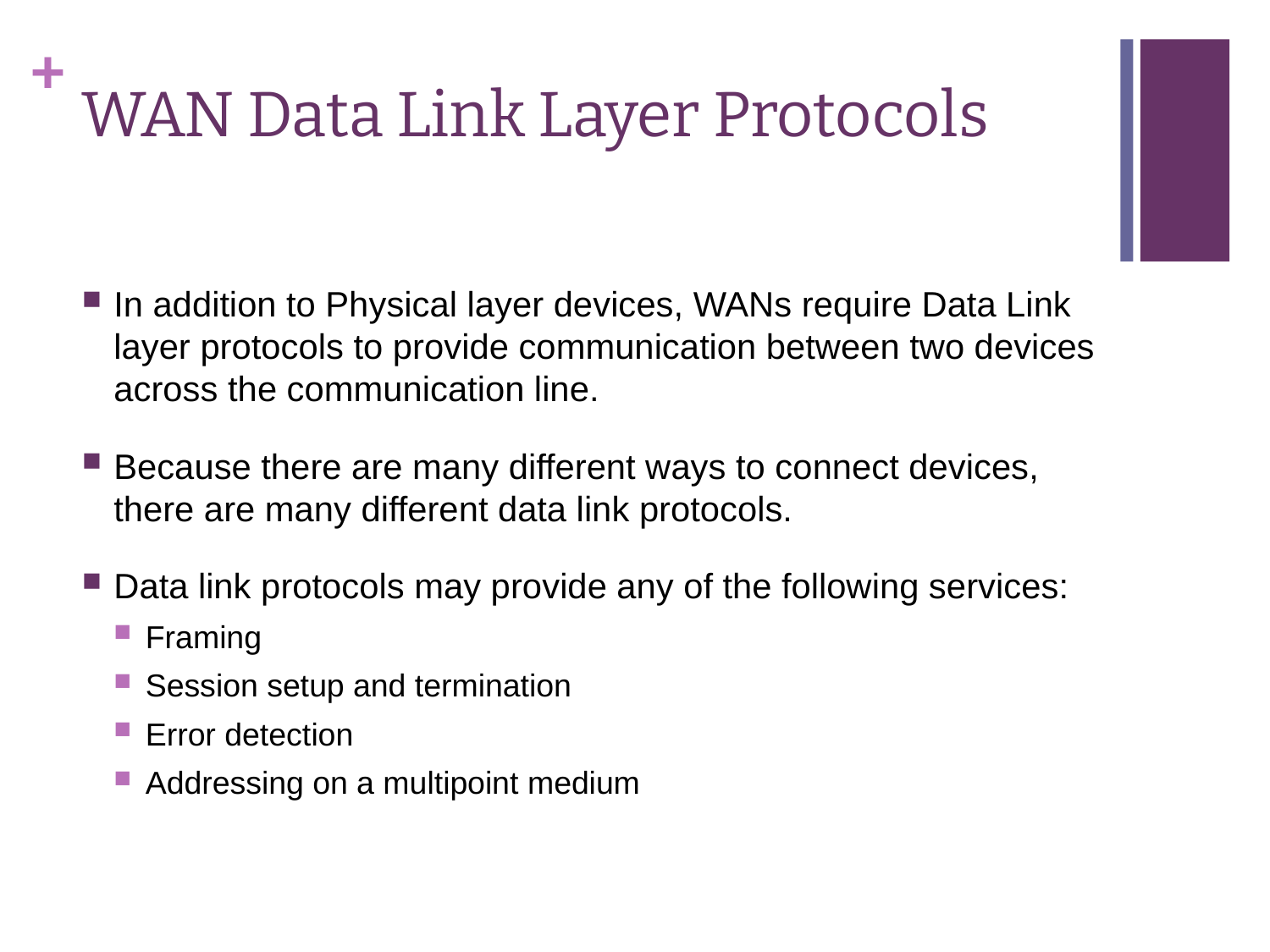

# WAN Data Link Layer Protocols
In addition to Physical layer devices, WANs require Data Link layer protocols to provide communication between two devices across the communication line.
Because there are many different ways to connect devices, there are many different data link protocols.
Data link protocols may provide any of the following services:
Framing
Session setup and termination
Error detection
Addressing on a multipoint medium